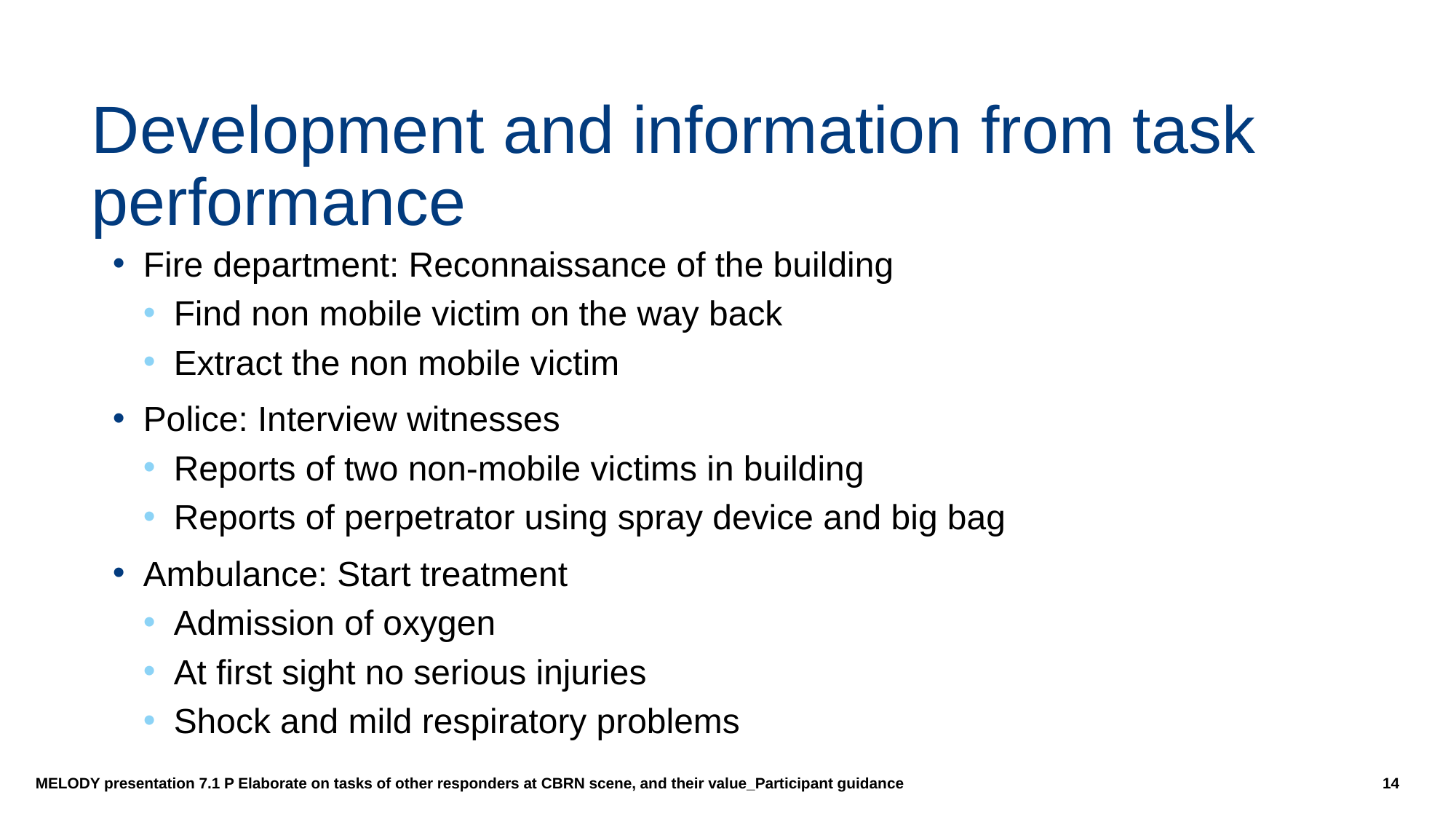

# Development and information from task performance
Fire department: Reconnaissance of the building
Find non mobile victim on the way back
Extract the non mobile victim
Police: Interview witnesses
Reports of two non-mobile victims in building
Reports of perpetrator using spray device and big bag
Ambulance: Start treatment
Admission of oxygen
At first sight no serious injuries
Shock and mild respiratory problems

MELODY presentation 7.1 P Elaborate on tasks of other responders at CBRN scene, and their value_Participant guidance
14